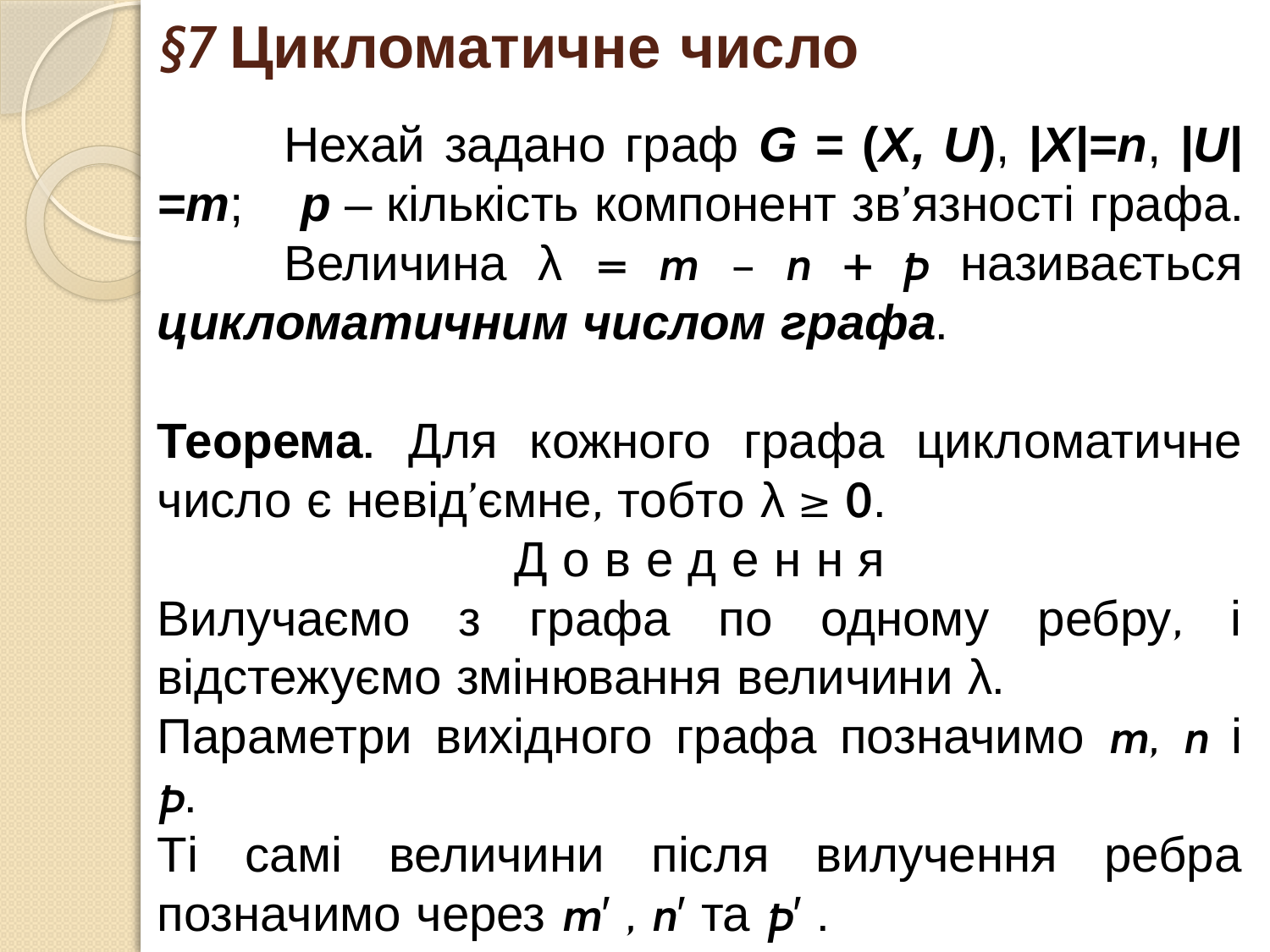

# §7 Цикломатичне число
	Нехай задано граф G = (X, U), |X|=n, |U|=m;    p – кількість компонент зв’язності графа. 	Величина λ = m – n + p називається цикломатичним числом графа.

Теорема. Для кожного графа цикломатичне число є невід’ємне, тобто λ ≥ 0.
Д о в е д е н н я
Вилучаємо з графа по одному ребру, і відстежуємо змінювання величини λ.
Параметри вихідного графа позначимо m, n і p.
Ті самі величини після вилучення ребра позначимо через m′ , n′ та p′ .